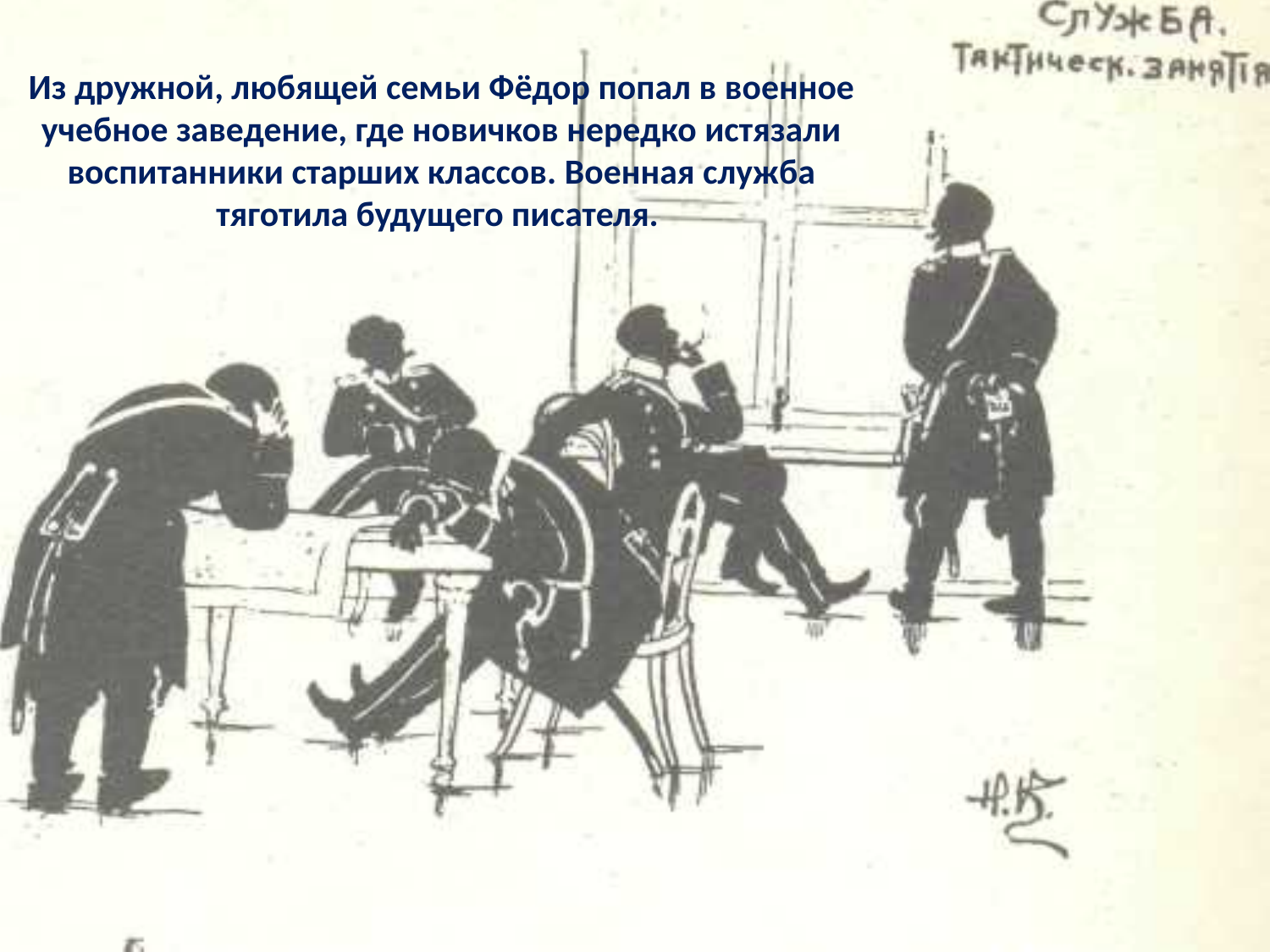

# Из дружной, любящей семьи Фёдор попал в военное учебное заведение, где новичков нередко истязали воспитанники старших классов. Военная служба тяготила будущего писателя.